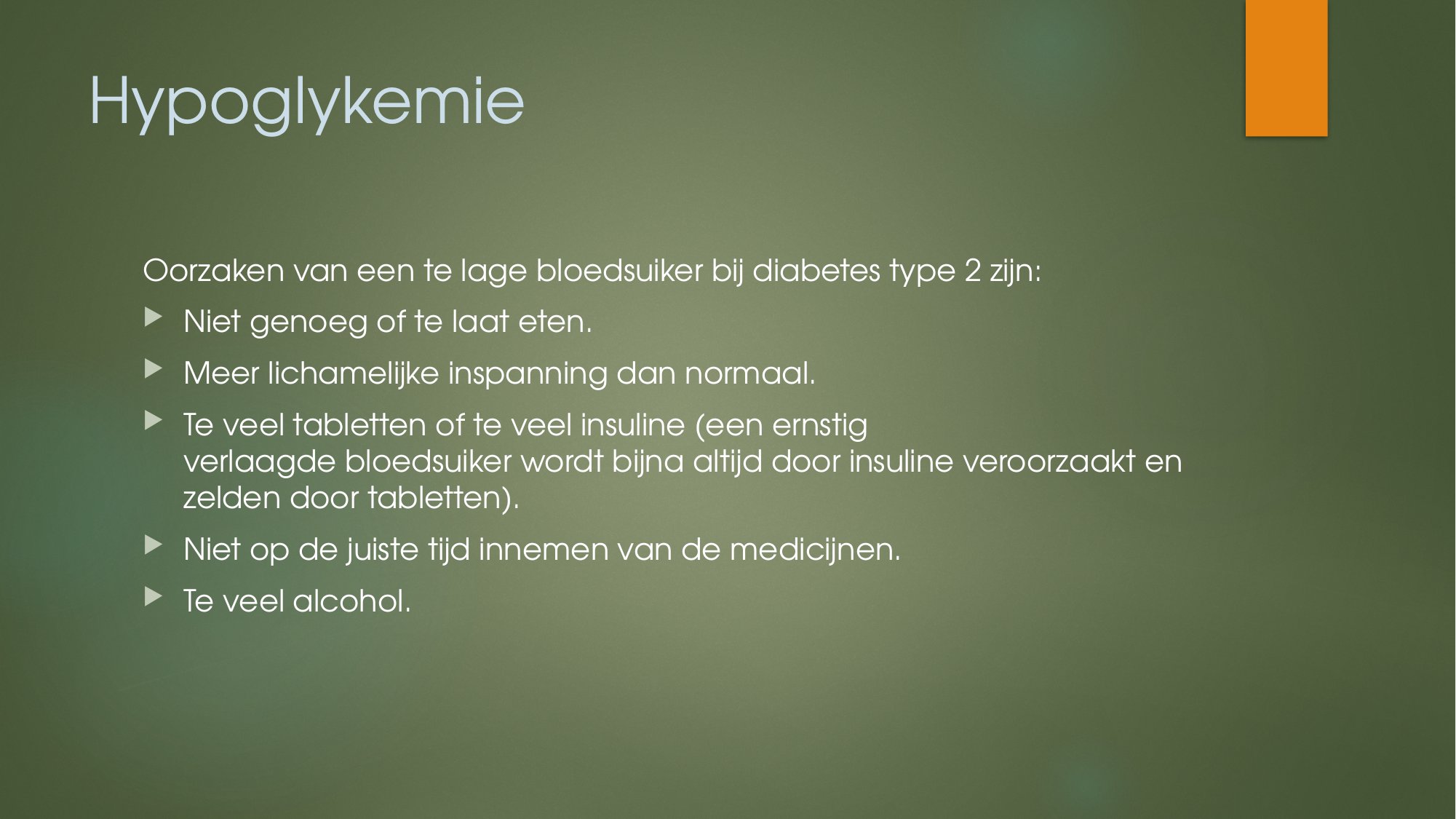

# Hypoglykemie
Oorzaken van een te lage bloedsuiker bij diabetes type 2 zijn:
Niet genoeg of te laat eten.
Meer lichamelijke inspanning dan normaal.
Te veel tabletten of te veel insuline (een ernstig verlaagde bloedsuiker wordt bijna altijd door insuline veroorzaakt en zelden door tabletten).
Niet op de juiste tijd innemen van de medicijnen.
Te veel alcohol.